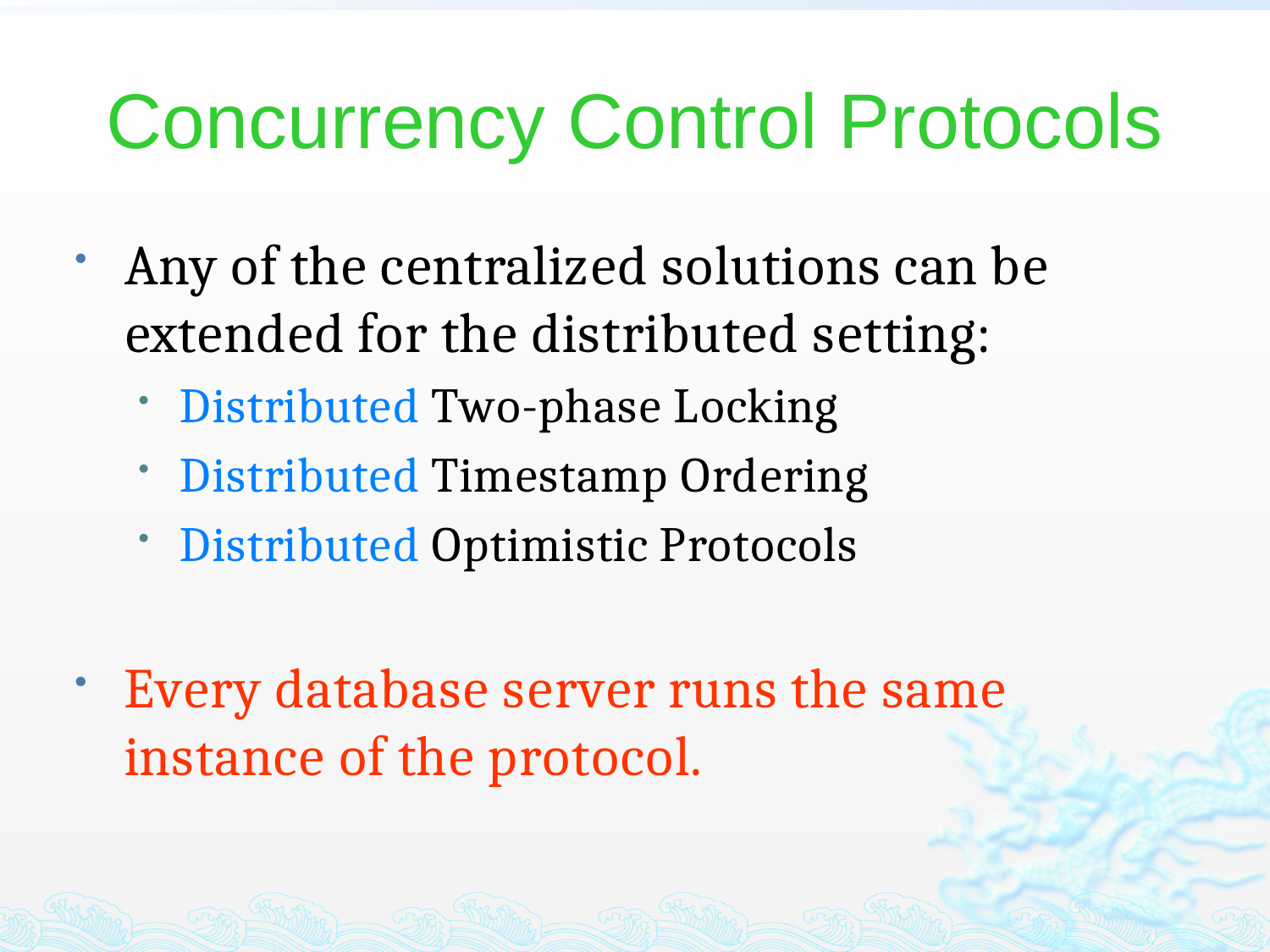

# Concurrency Control Protocols
Any of the centralized solutions can be extended for the distributed setting:
Distributed Two-phase Locking
Distributed Timestamp Ordering
Distributed Optimistic Protocols

Every database server runs the same instance of the protocol.